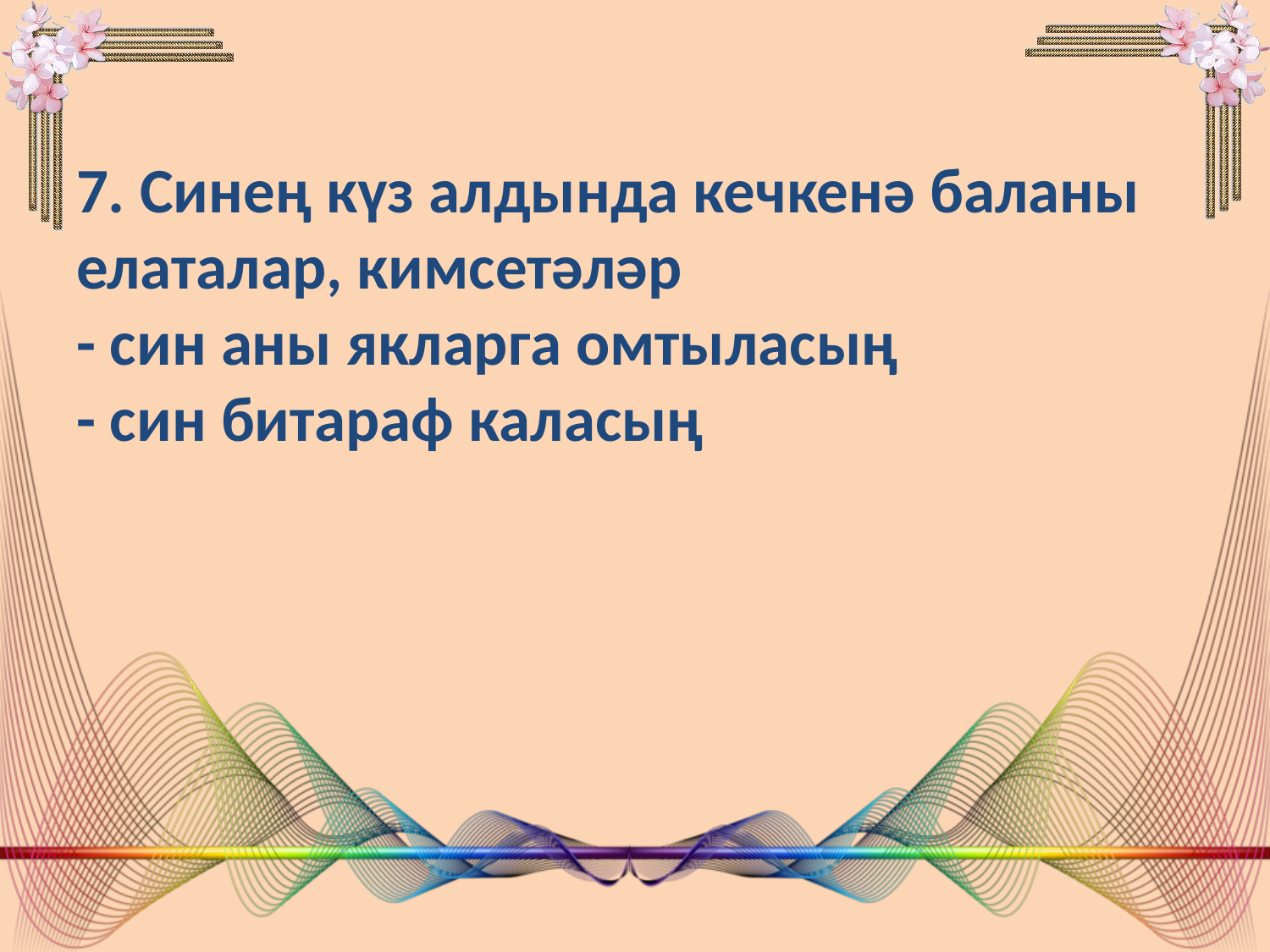

# 7. Синең күз алдында кечкенә баланы елаталар, кимсетәләр - син аны якларга омтыласың - син битараф каласың